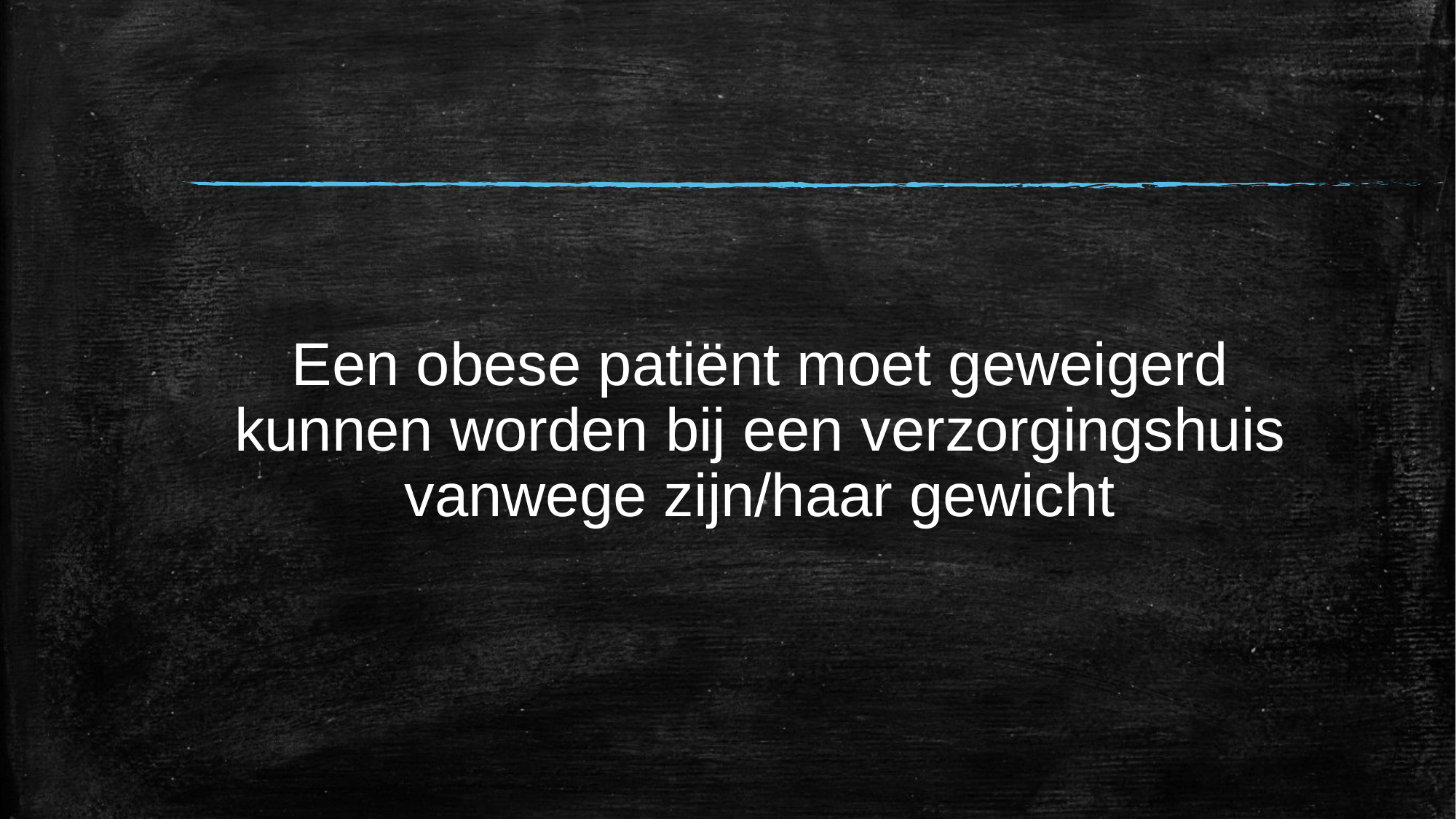

#

Een obese patiënt moet geweigerd kunnen worden bij een verzorgingshuis vanwege zijn/haar gewicht